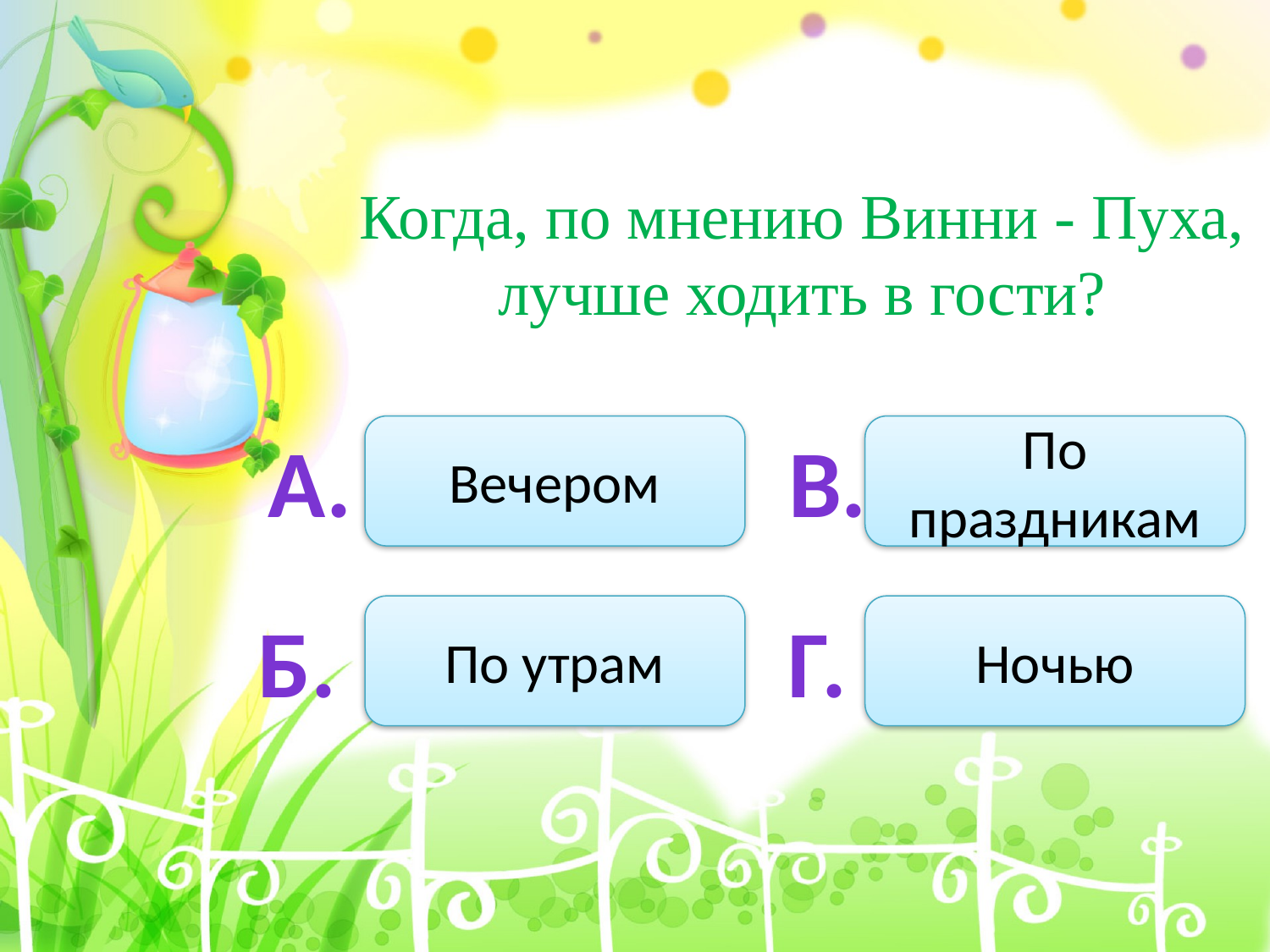

Когда, по мнению Винни - Пуха, лучше ходить в гости?
А.
Вечером
В.
По праздникам
Б.
По утрам
Г.
Ночью